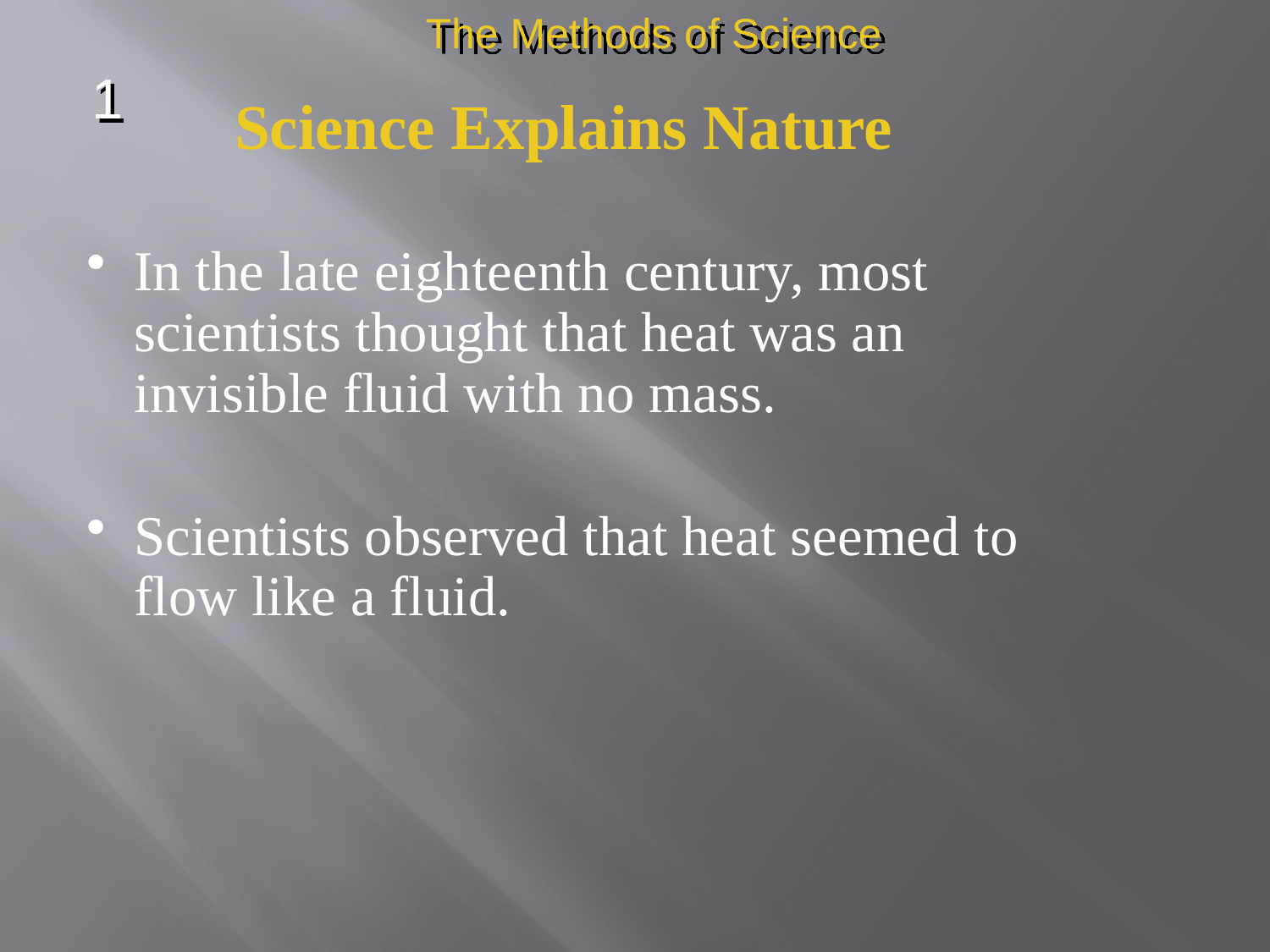

The Methods of Science
1
Science Explains Nature
In the late eighteenth century, most scientists thought that heat was an invisible fluid with no mass.
Scientists observed that heat seemed to flow like a fluid.